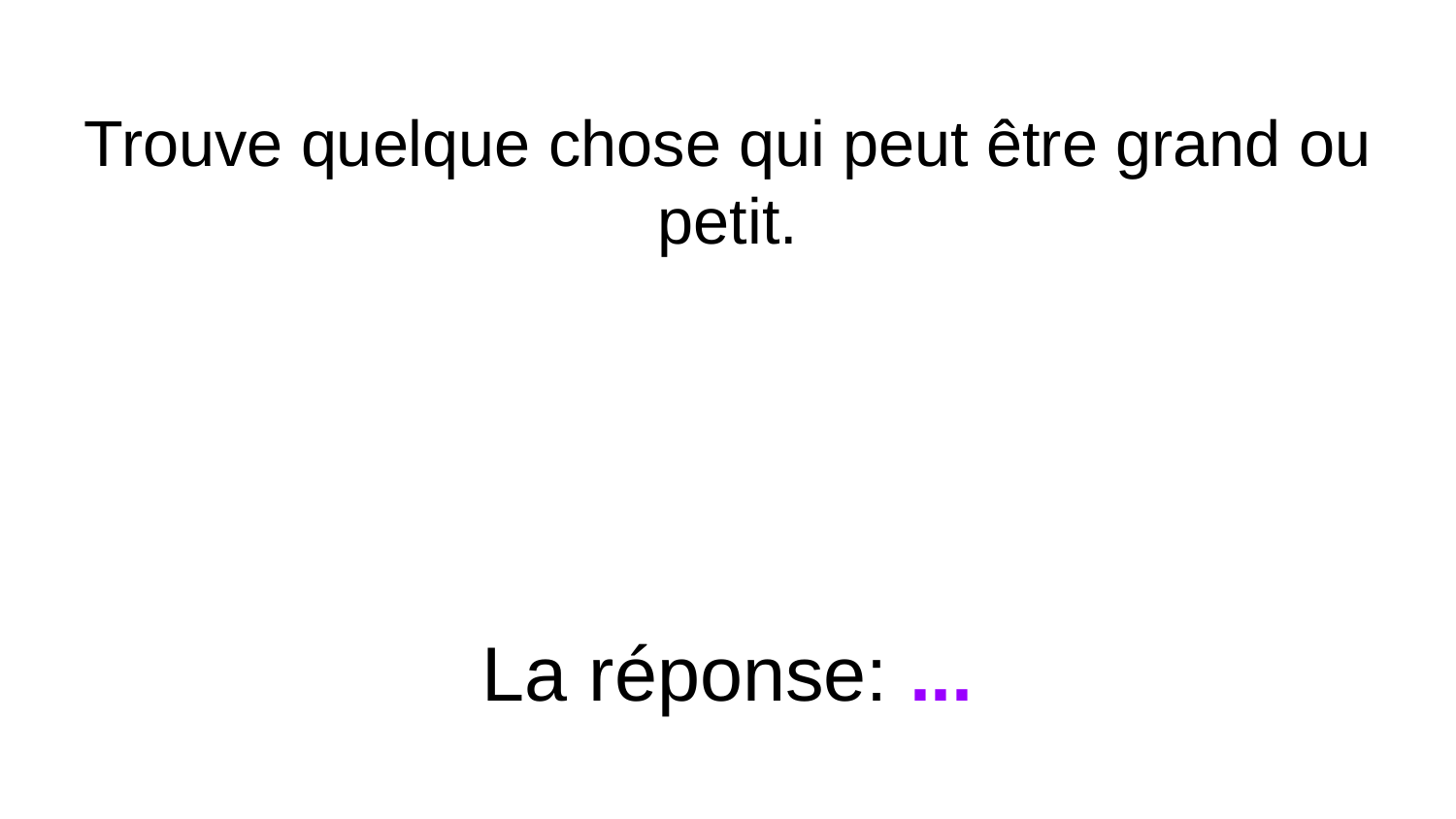

Trouve quelque chose qui peut être grand ou petit.
La réponse: ...